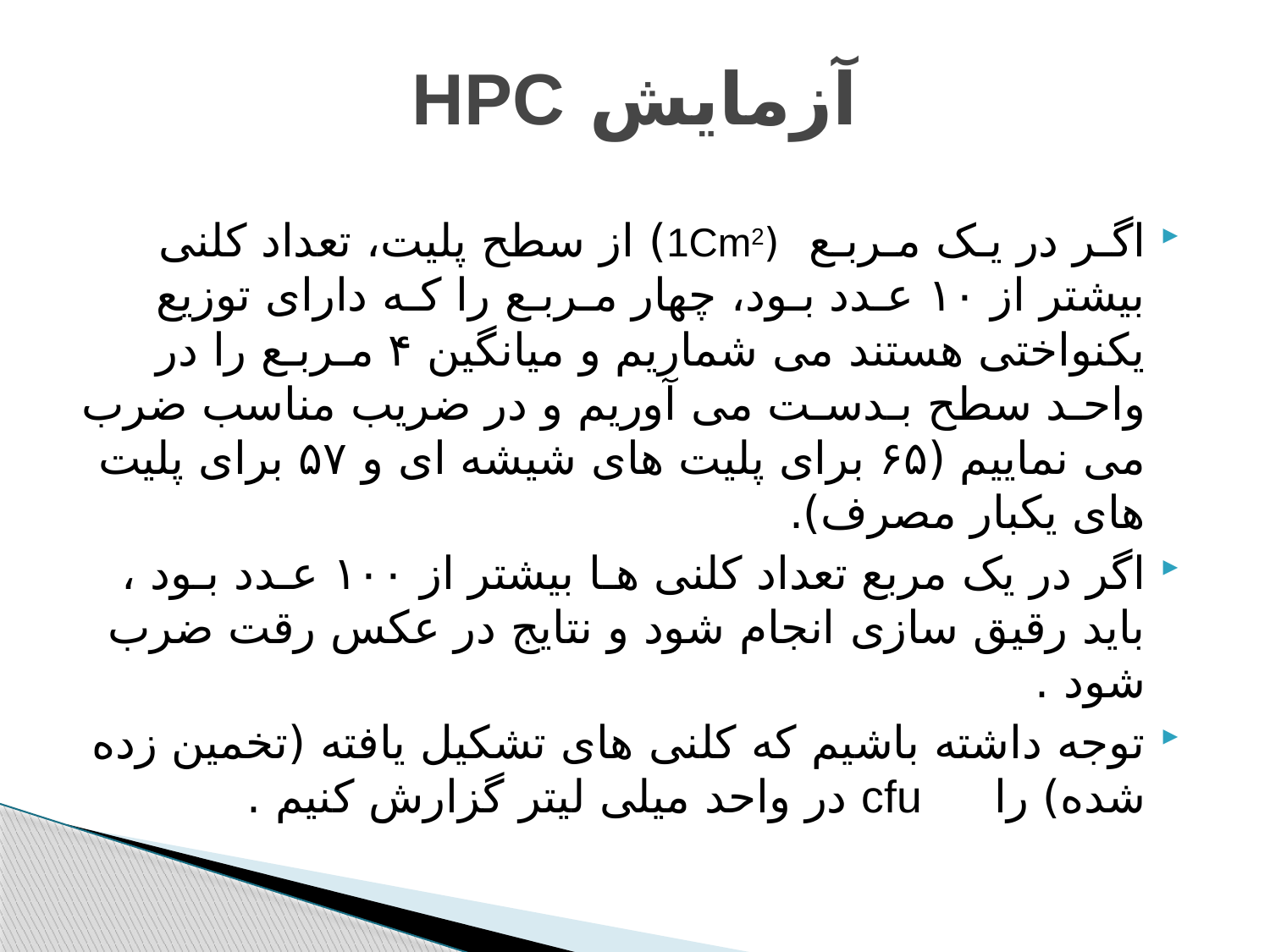

# آزمایش HPC
اگـر در یـک مـربـع  (1Cm2) از سطح پلیت، تعداد کلنی بیشتر از ۱۰ عـدد بـود، چهار مـربـع را کـه دارای توزیع یکنواختی هستند می شماریم و میانگین ۴ مـربـع را در واحـد سطح بـدسـت می آوریم و در ضریب مناسب ضرب می نماییم (۶۵ برای پلیت های شیشه ای و ۵۷ برای پلیت های یکبار مصرف).
اگر در یک مربع تعداد کلنی هـا بیشتر از ۱۰۰ عـدد بـود ، باید رقیق سازی انجام شود و نتایج در عکس رقت ضرب شود .
توجه داشته باشیم که کلنی های تشکیل یافته (تخمین زده شده) را     cfu در واحد میلی لیتر گزارش کنیم .